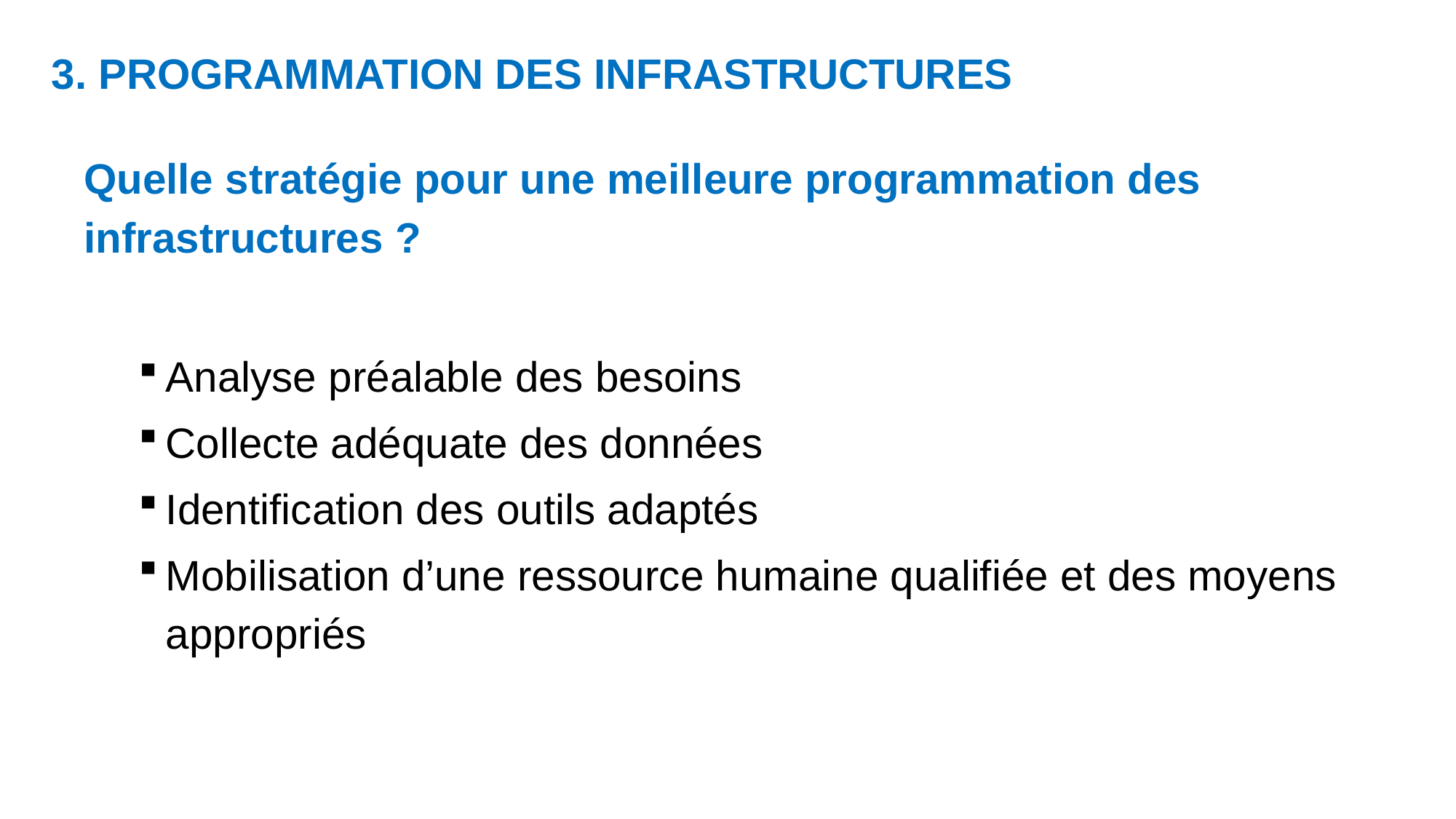

3. PROGRAMMATION DES INFRASTRUCTURES
Quelle stratégie pour une meilleure programmation des infrastructures ?

Analyse préalable des besoins
Collecte adéquate des données
Identification des outils adaptés
Mobilisation d’une ressource humaine qualifiée et des moyens appropriés